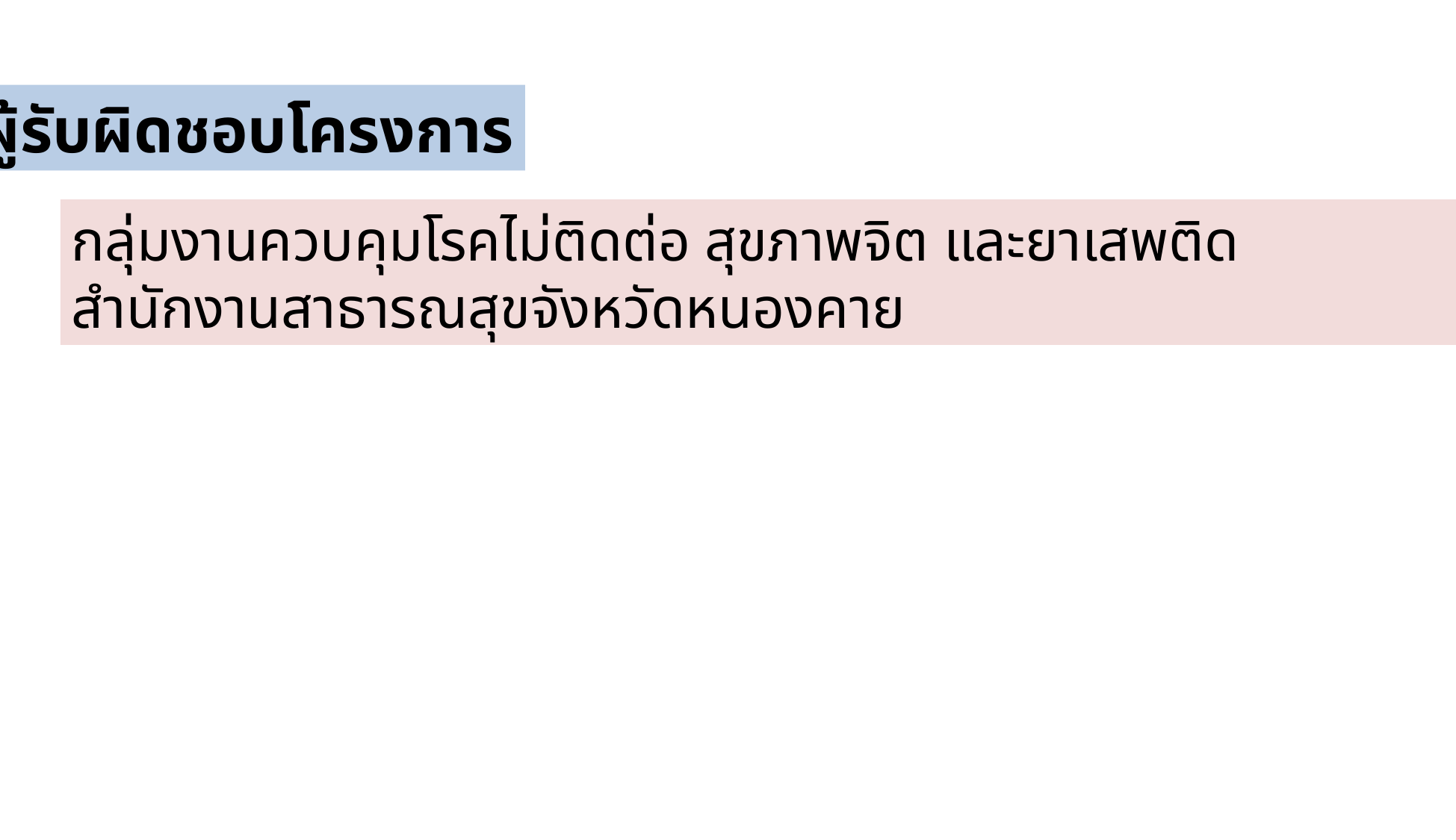

ผู้รับผิดชอบโครงการ
กลุ่มงานควบคุมโรคไม่ติดต่อ สุขภาพจิต และยาเสพติด สำนักงานสาธารณสุขจังหวัดหนองคาย